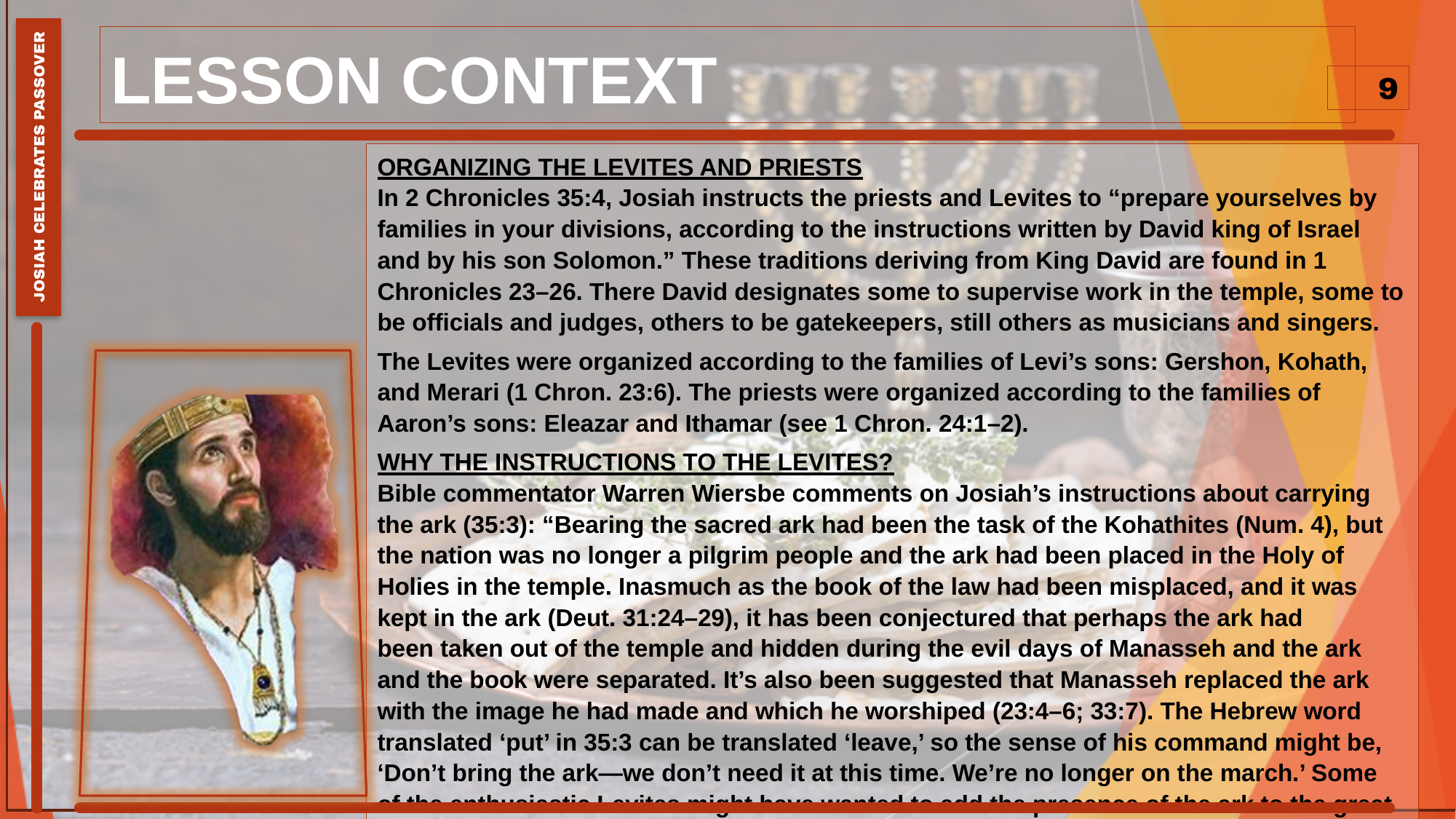

Josiah Celebrates Passover
# LESSON CONTEXT
9
Organizing the Levites and Priests
In 2 Chronicles 35:4, Josiah instructs the priests and Levites to “prepare yourselves by families in your divisions, according to the instructions written by David king of Israel and by his son Solomon.” These traditions deriving from King David are found in 1 Chronicles 23–26. There David designates some to supervise work in the temple, some to be officials and judges, others to be gatekeepers, still others as musicians and singers.

The Levites were organized according to the families of Levi’s sons: Gershon, Kohath, and Merari (1 Chron. 23:6). The priests were organized according to the families of Aaron’s sons: Eleazar and Ithamar (see 1 Chron. 24:1–2).

Why the Instructions to the Levites?
Bible commentator Warren Wiersbe comments on Josiah’s instructions about carrying the ark (35:3): “Bearing the sacred ark had been the task of the Kohathites (Num. 4), but the nation was no longer a pilgrim people and the ark had been placed in the Holy of Holies in the temple. Inasmuch as the book of the law had been misplaced, and it was kept in the ark (Deut. 31:24–29), it has been conjectured that perhaps the ark had been taken out of the temple and hidden during the evil days of Manasseh and the ark and the book were separated. It’s also been suggested that Manasseh replaced the ark with the image he had made and which he worshiped (23:4–6; 33:7). The Hebrew word translated ‘put’ in 35:3 can be translated ‘leave,’ so the sense of his command might be, ‘Don’t bring the ark—we don’t need it at this time. We’re no longer on the march.’ Some of the enthusiastic Levites might have wanted to add the presence of the ark to the great celebration, even though the law didn’t require it.”